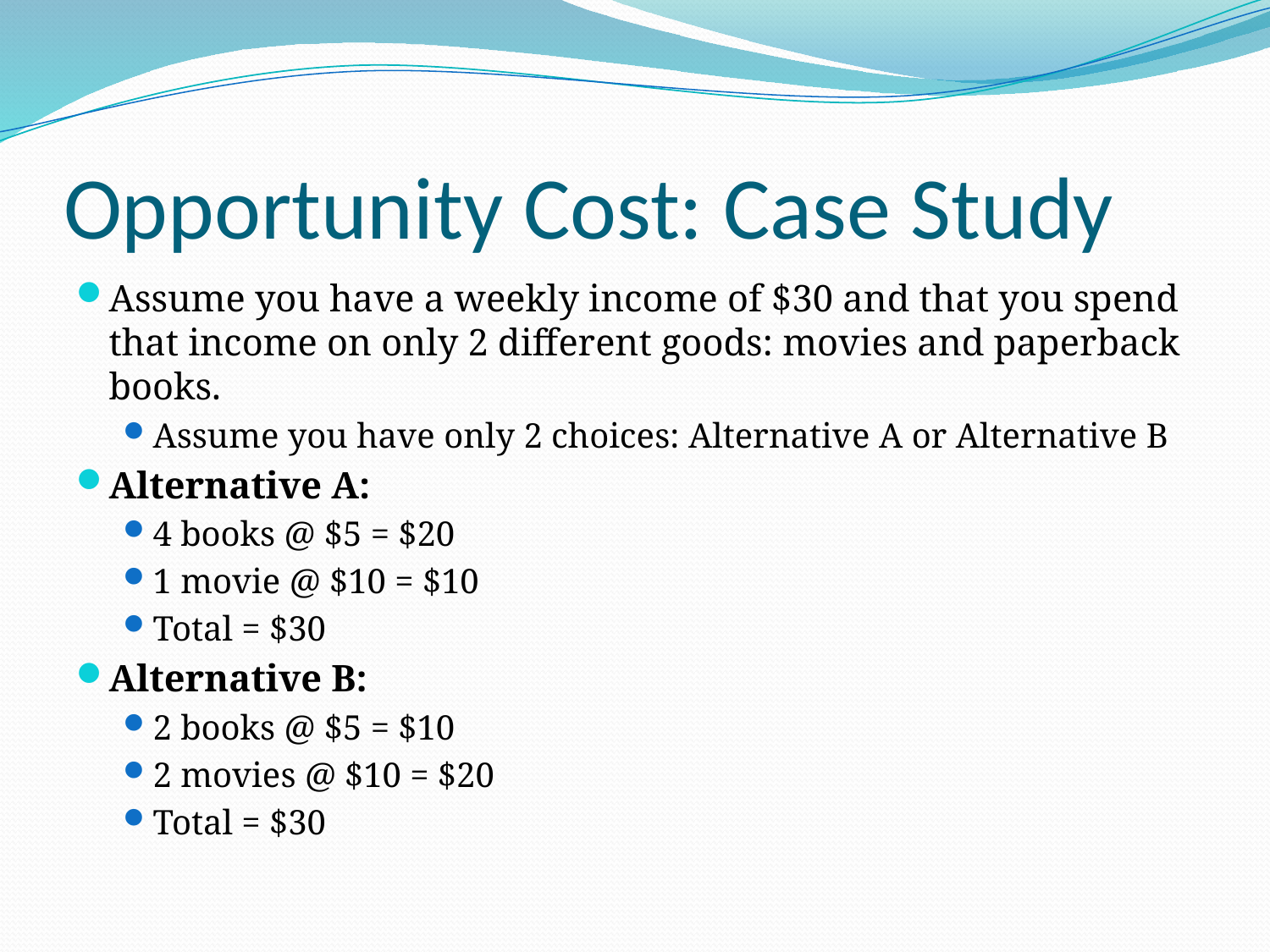

# Opportunity Cost: Case Study
Assume you have a weekly income of $30 and that you spend that income on only 2 different goods: movies and paperback books.
Assume you have only 2 choices: Alternative A or Alternative B
Alternative A:
4 books @ $5 = $20
1 movie @ $10 = $10
Total = $30
Alternative B:
2 books @ $5 = $10
2 movies @ $10 = $20
Total = $30